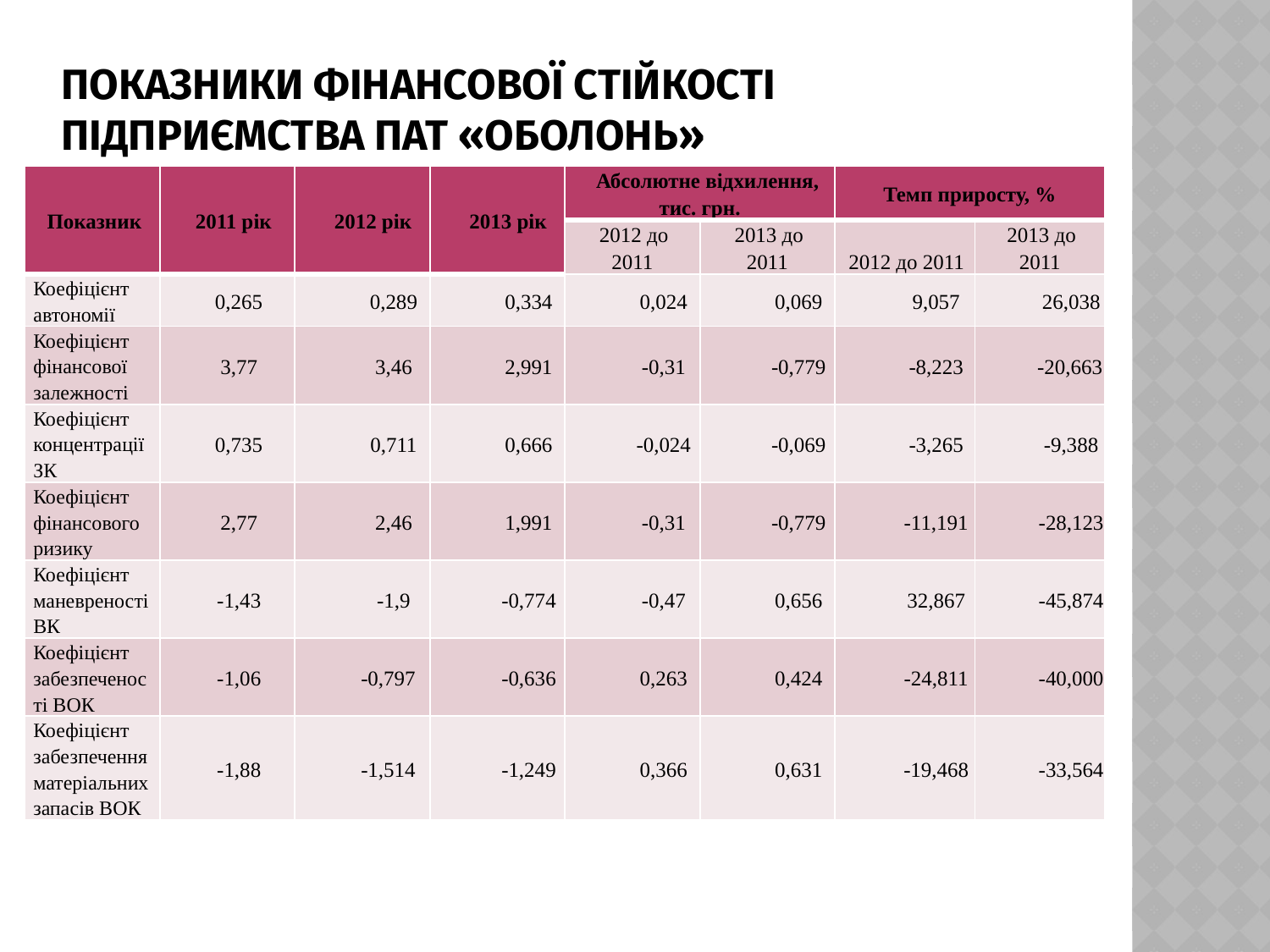

# Показники фінансової стійкості підприємства ПАТ «Оболонь»
| Показник | 2011 рік | 2012 рік | 2013 рік | Абсолютне відхилення, тис. грн. |  | Темп приросту, % |  |
| --- | --- | --- | --- | --- | --- | --- | --- |
|  |  |  |  | 2012 до 2011 | 2013 до 2011 | 2012 до 2011 | 2013 до 2011 |
| Коефіцієнт автономії | 0,265 | 0,289 | 0,334 | 0,024 | 0,069 | 9,057 | 26,038 |
| Коефіцієнт фінансової залежності | 3,77 | 3,46 | 2,991 | -0,31 | -0,779 | -8,223 | -20,663 |
| Коефіцієнт концентрації ЗК | 0,735 | 0,711 | 0,666 | -0,024 | -0,069 | -3,265 | -9,388 |
| Коефіцієнт фінансового ризику | 2,77 | 2,46 | 1,991 | -0,31 | -0,779 | -11,191 | -28,123 |
| Коефіцієнт маневреності ВК | -1,43 | -1,9 | -0,774 | -0,47 | 0,656 | 32,867 | -45,874 |
| Коефіцієнт забезпеченості ВОК | -1,06 | -0,797 | -0,636 | 0,263 | 0,424 | -24,811 | -40,000 |
| Коефіцієнт забезпечення матеріальних запасів ВОК | -1,88 | -1,514 | -1,249 | 0,366 | 0,631 | -19,468 | -33,564 |